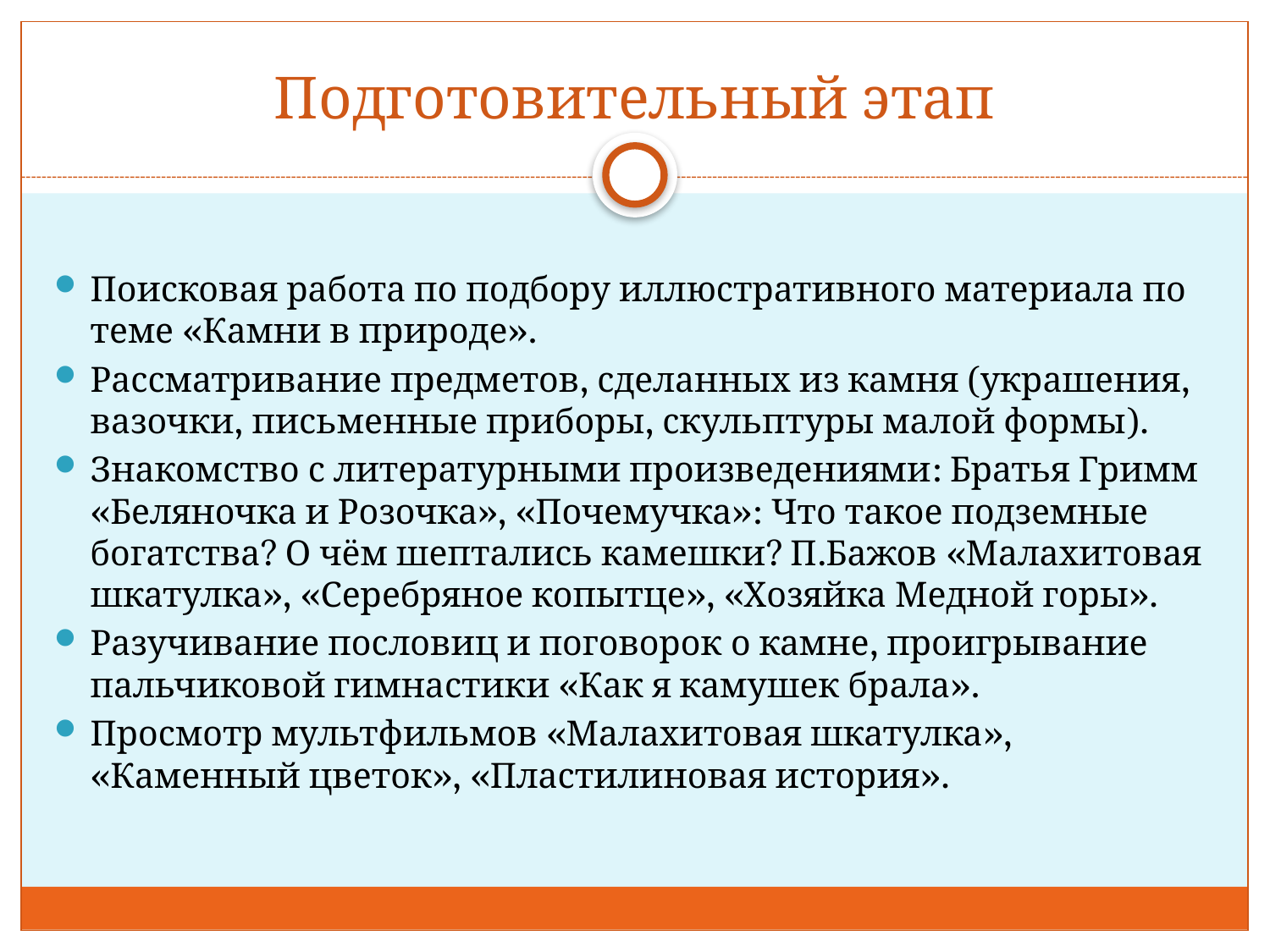

# Подготовительный этап

Поисковая работа по подбору иллюстративного материала по теме «Камни в природе».
Рассматривание предметов, сделанных из камня (украшения, вазочки, письменные приборы, скульптуры малой формы).
Знакомство с литературными произведениями: Братья Гримм «Беляночка и Розочка», «Почемучка»: Что такое подземные богатства? О чём шептались камешки? П.Бажов «Малахитовая шкатулка», «Серебряное копытце», «Хозяйка Медной горы».
Разучивание пословиц и поговорок о камне, проигрывание пальчиковой гимнастики «Как я камушек брала».
Просмотр мультфильмов «Малахитовая шкатулка», «Каменный цветок», «Пластилиновая история».